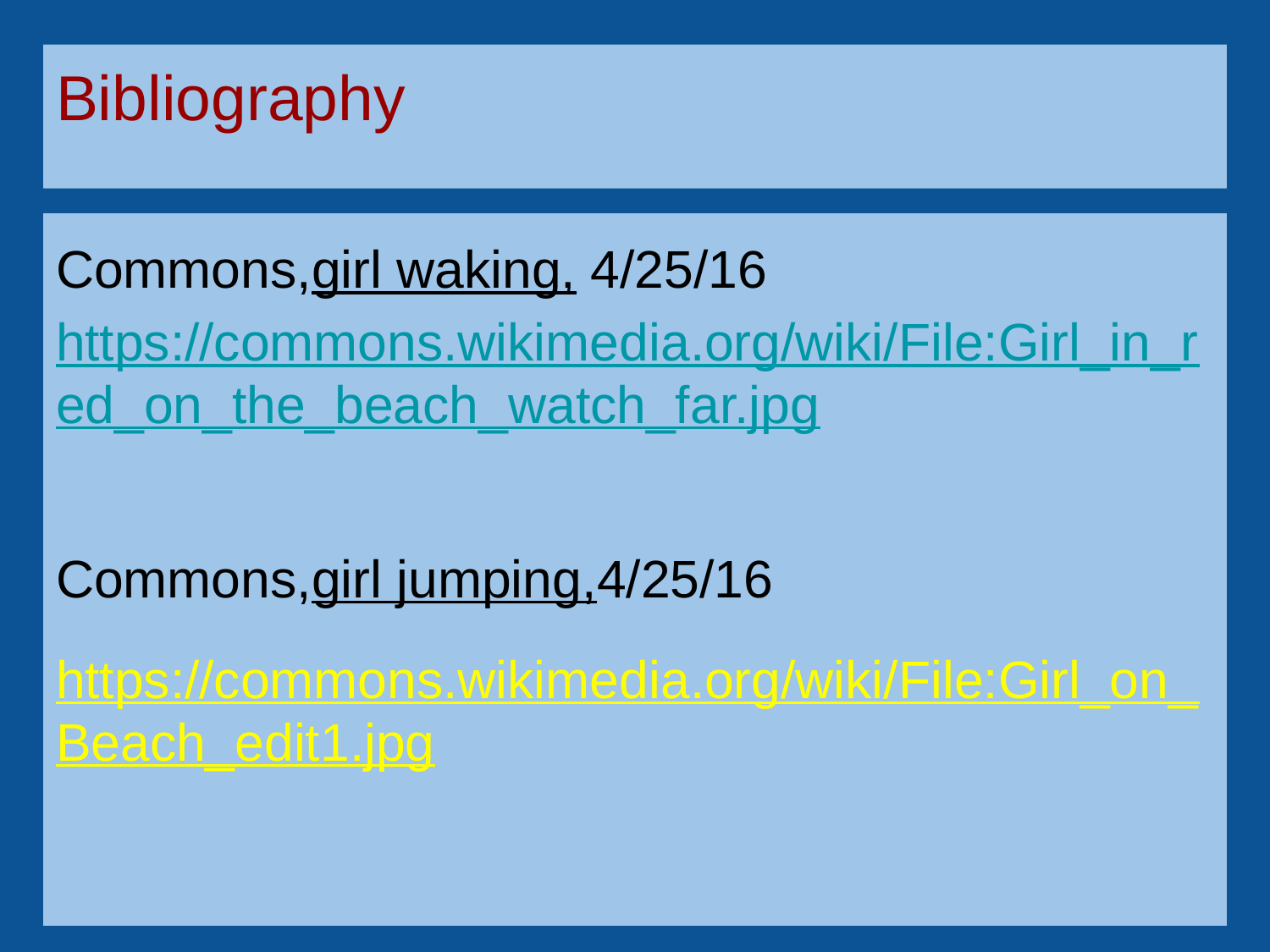

# Bibliography
Commons,girl waking, 4/25/16 https://commons.wikimedia.org/wiki/File:Girl_in_red_on_the_beach_watch_far.jpg
Commons,girl jumping,4/25/16
https://commons.wikimedia.org/wiki/File:Girl_on_Beach_edit1.jpg